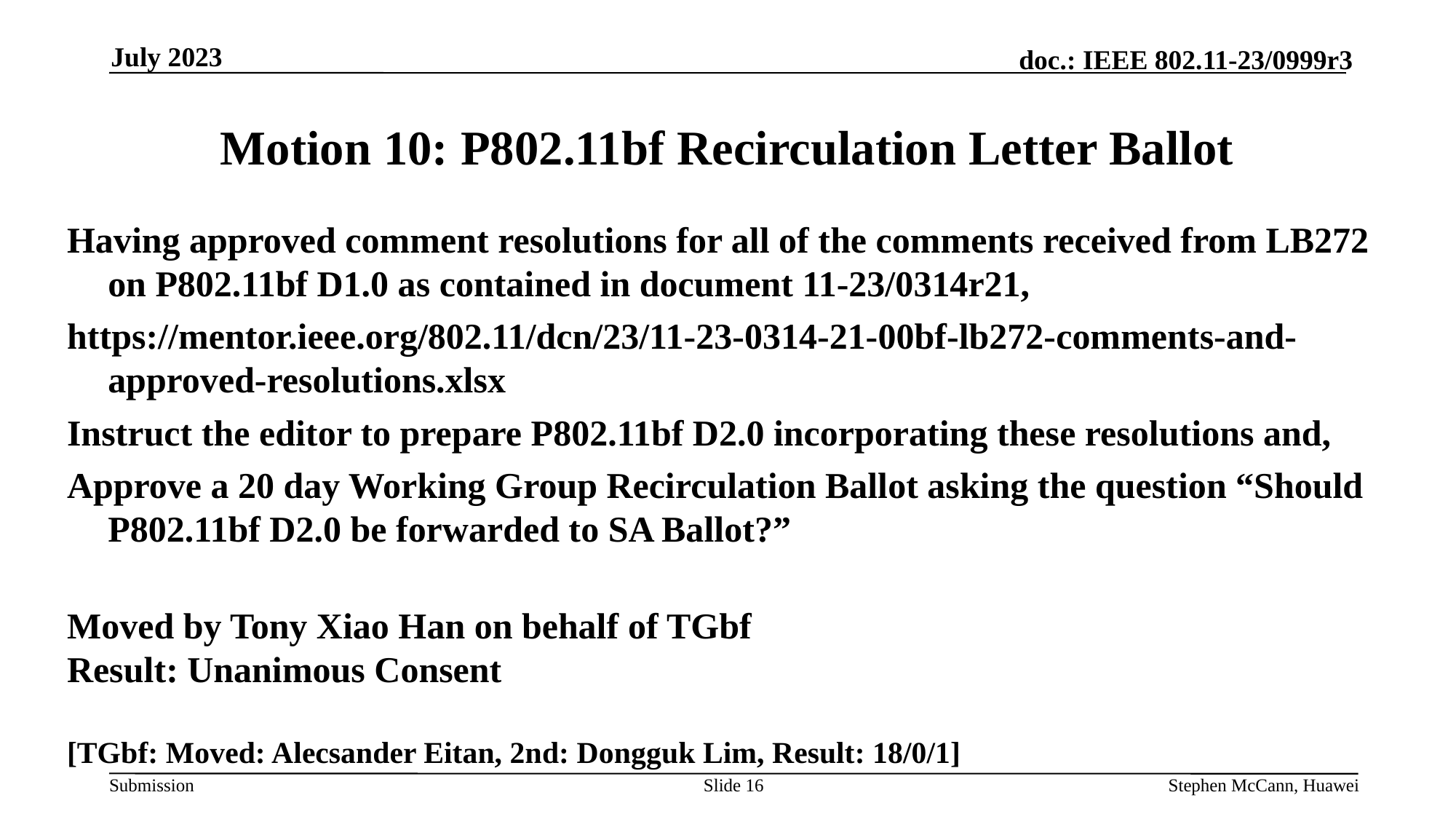

July 2023
# Motion 10: P802.11bf Recirculation Letter Ballot
Having approved comment resolutions for all of the comments received from LB272 on P802.11bf D1.0 as contained in document 11-23/0314r21,
https://mentor.ieee.org/802.11/dcn/23/11-23-0314-21-00bf-lb272-comments-and-approved-resolutions.xlsx
Instruct the editor to prepare P802.11bf D2.0 incorporating these resolutions and,
Approve a 20 day Working Group Recirculation Ballot asking the question “Should P802.11bf D2.0 be forwarded to SA Ballot?”

Moved by Tony Xiao Han on behalf of TGbf
Result: Unanimous Consent

[TGbf: Moved: Alecsander Eitan, 2nd: Dongguk Lim, Result: 18/0/1]

Slide 16
Stephen McCann, Huawei